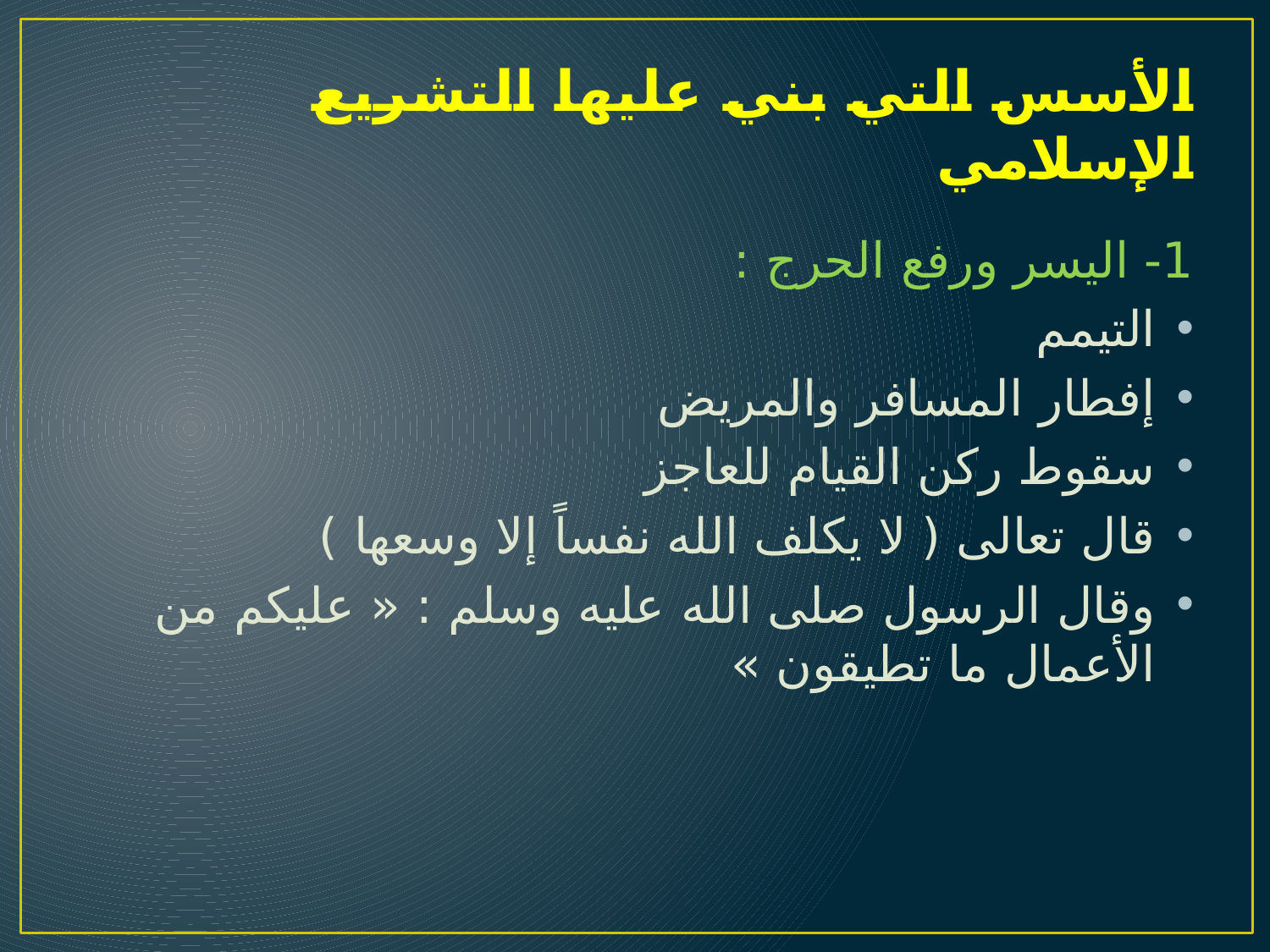

# الأسس التي بني عليها التشريع الإسلامي
1- اليسر ورفع الحرج :
التيمم
إفطار المسافر والمريض
سقوط ركن القيام للعاجز
قال تعالى ( لا يكلف الله نفساً إلا وسعها )
وقال الرسول صلى الله عليه وسلم : « عليكم من الأعمال ما تطيقون »